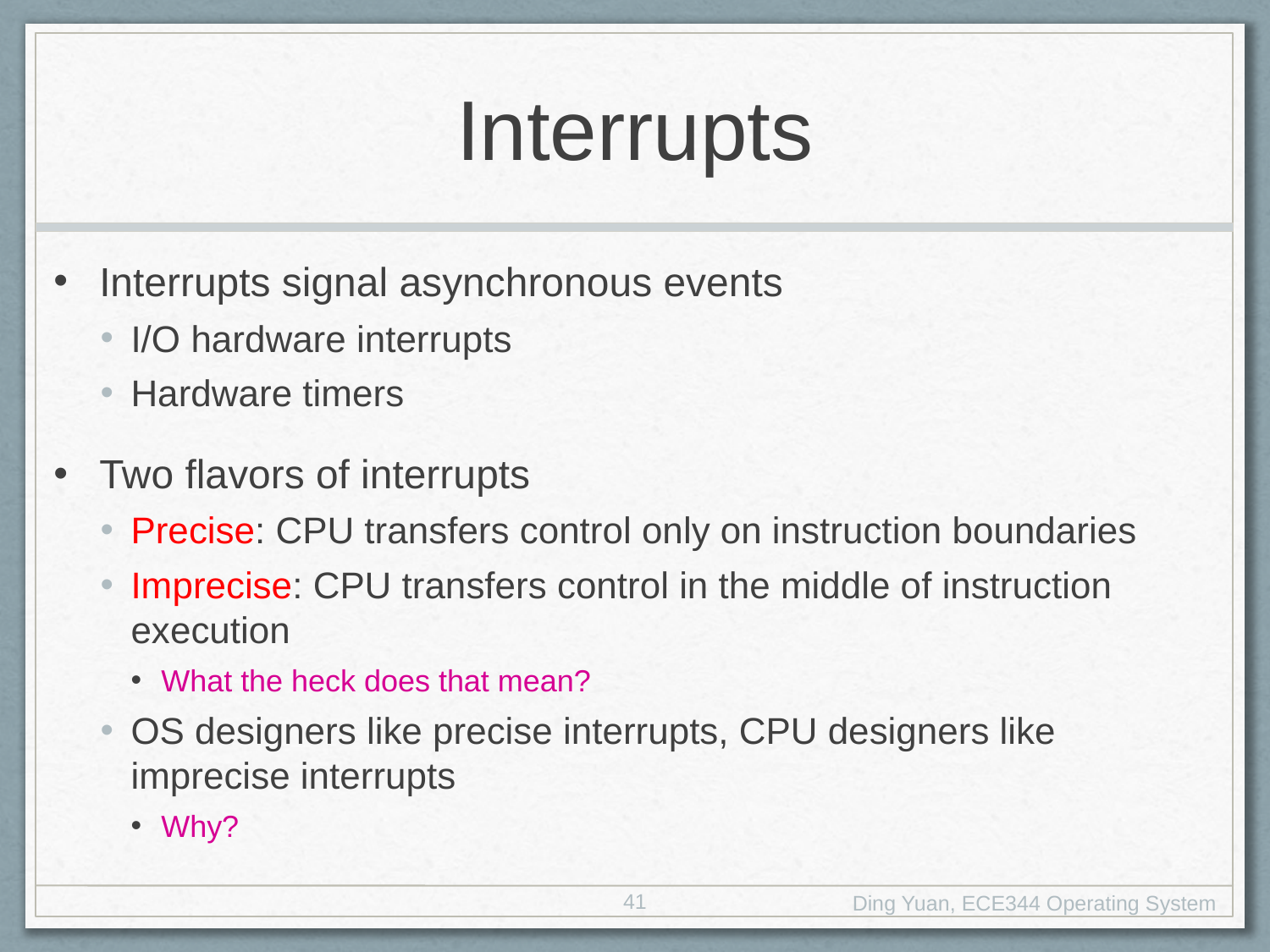

# Interrupts
Interrupts signal asynchronous events
I/O hardware interrupts
Hardware timers
Two flavors of interrupts
Precise: CPU transfers control only on instruction boundaries
Imprecise: CPU transfers control in the middle of instruction execution
What the heck does that mean?
OS designers like precise interrupts, CPU designers like imprecise interrupts
Why?
41
Ding Yuan, ECE344 Operating System